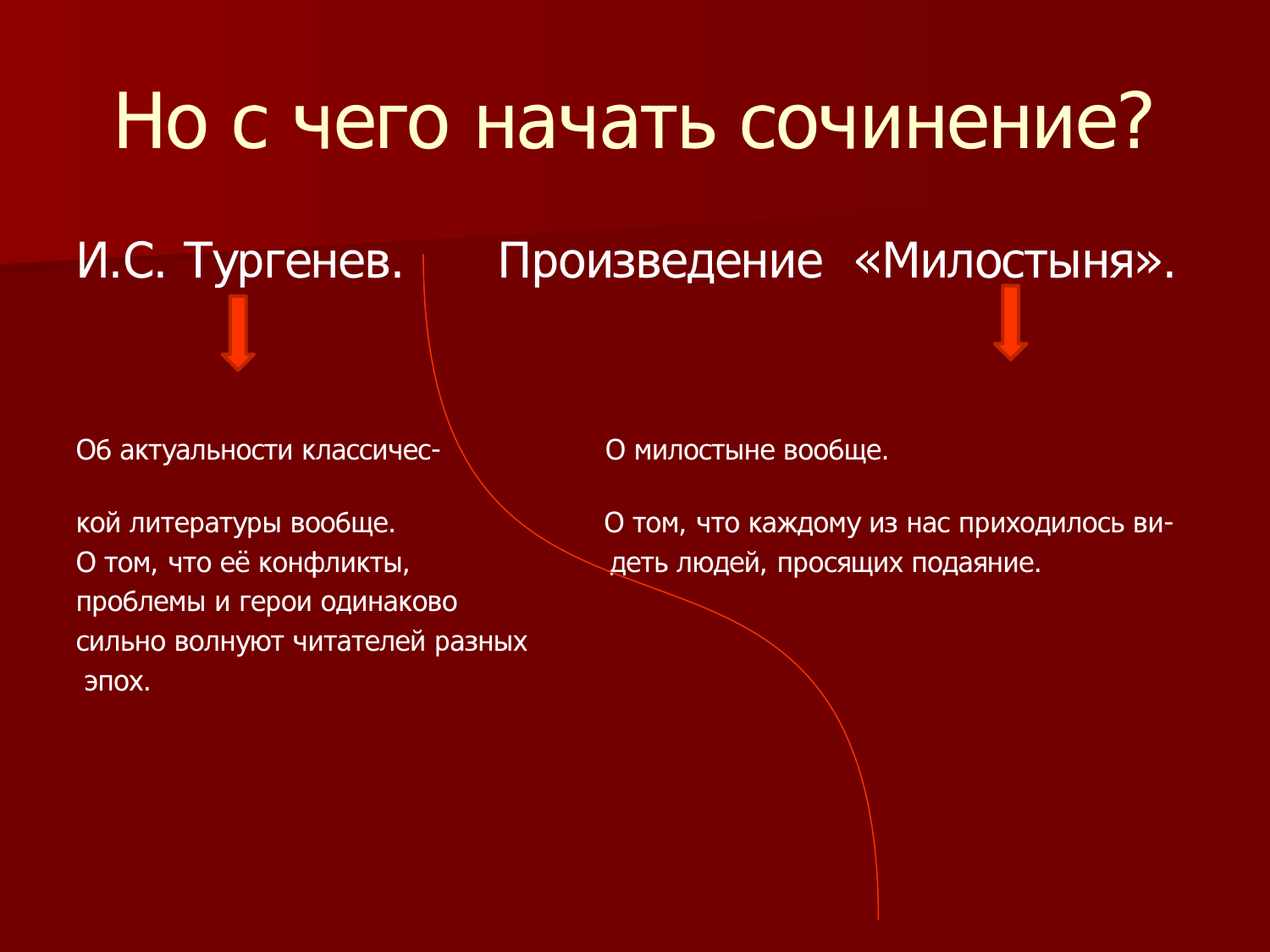

# Но с чего начать сочинение?
И.С. Тургенев.      Произведение  «Милостыня».

Об актуальности классичес-                   О милостыне вообще.
кой литературы вообще.                        О том, что каждому из нас приходилось ви-
О том, что её конфликты,                       деть людей, просящих подаяние.
проблемы и герои одинаково
сильно волнуют читателей разных
 эпох.